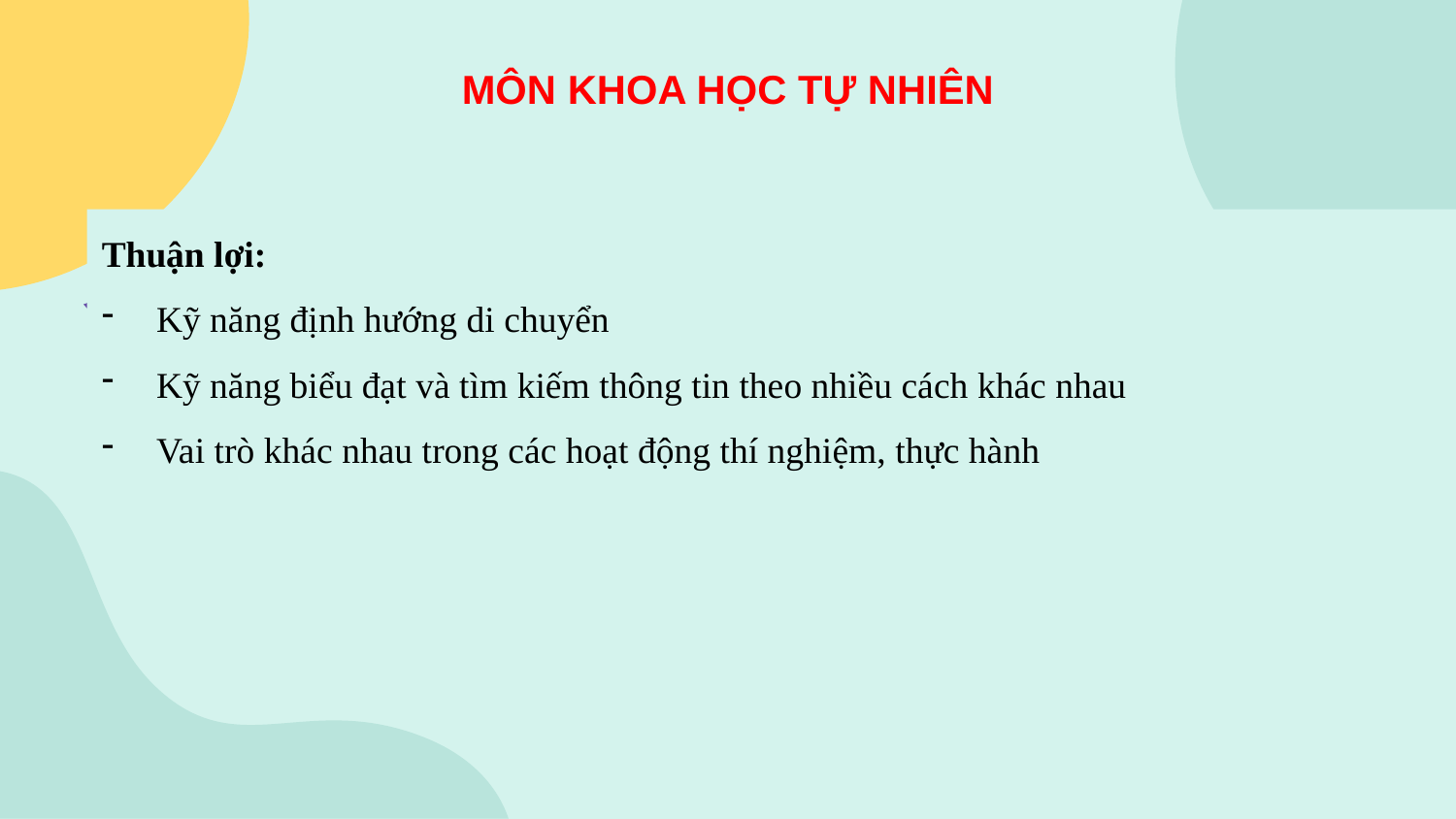

MÔN KHOA HỌC TỰ NHIÊN
Thuận lợi:
Kỹ năng định hướng di chuyển
Kỹ năng biểu đạt và tìm kiếm thông tin theo nhiều cách khác nhau
Vai trò khác nhau trong các hoạt động thí nghiệm, thực hành